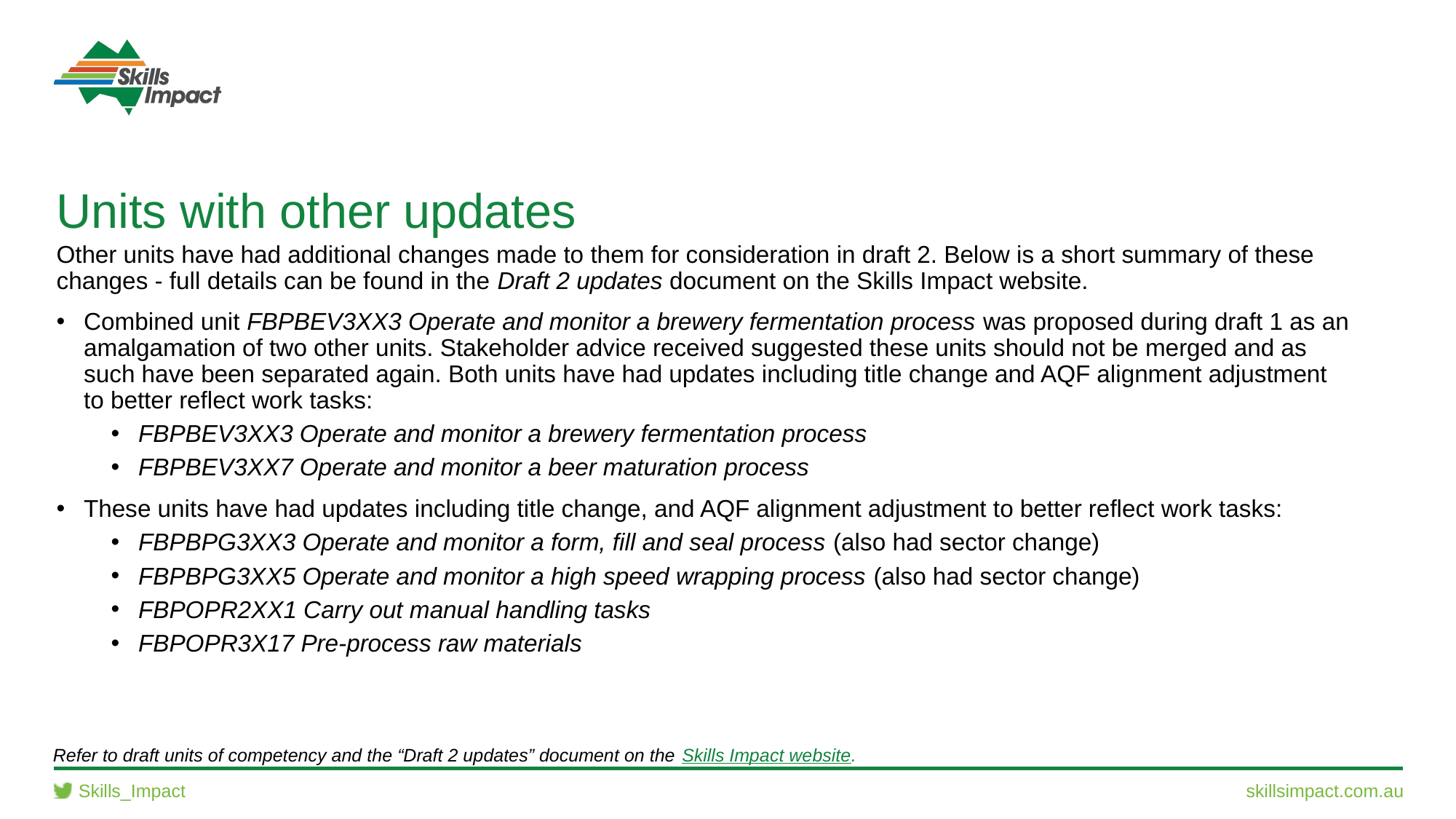

# Units with other updates
Other units have had additional changes made to them for consideration in draft 2. Below is a short summary of these changes - full details can be found in the Draft 2 updates document on the Skills Impact website.
Combined unit FBPBEV3XX3 Operate and monitor a brewery fermentation process was proposed during draft 1 as an amalgamation of two other units. Stakeholder advice received suggested these units should not be merged and as such have been separated again. Both units have had updates including title change and AQF alignment adjustment to better reflect work tasks:
FBPBEV3XX3 Operate and monitor a brewery fermentation process
FBPBEV3XX7 Operate and monitor a beer maturation process
These units have had updates including title change, and AQF alignment adjustment to better reflect work tasks:
FBPBPG3XX3 Operate and monitor a form, fill and seal process (also had sector change)
FBPBPG3XX5 Operate and monitor a high speed wrapping process (also had sector change)
FBPOPR2XX1 Carry out manual handling tasks
FBPOPR3X17 Pre-process raw materials

Refer to draft units of competency and the “Draft 2 updates” document on the Skills Impact website.